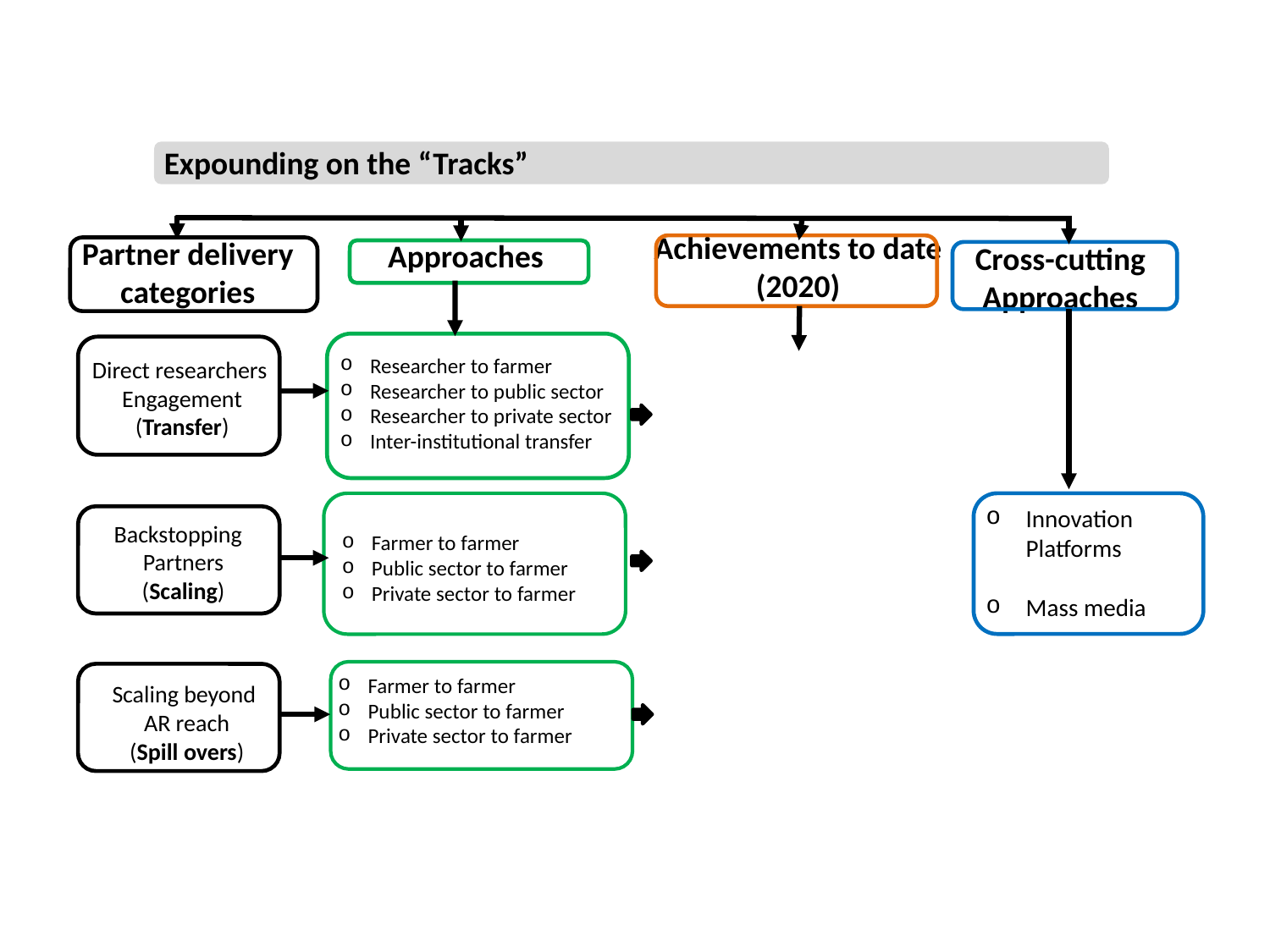

Expounding on the “Tracks”

Achievements to date
(2020)
Partner delivery
categories
Approaches
Cross-cutting
Approaches

Researcher to farmer
Researcher to public sector
Researcher to private sector
Inter-institutional transfer

Direct researchers
Engagement
(Transfer)

Innovation Platforms

Mass media

Backstopping
Partners
(Scaling)
Farmer to farmer
Public sector to farmer
Private sector to farmer

Farmer to farmer
Public sector to farmer
Private sector to farmer
Scaling beyond
AR reach
(Spill overs)